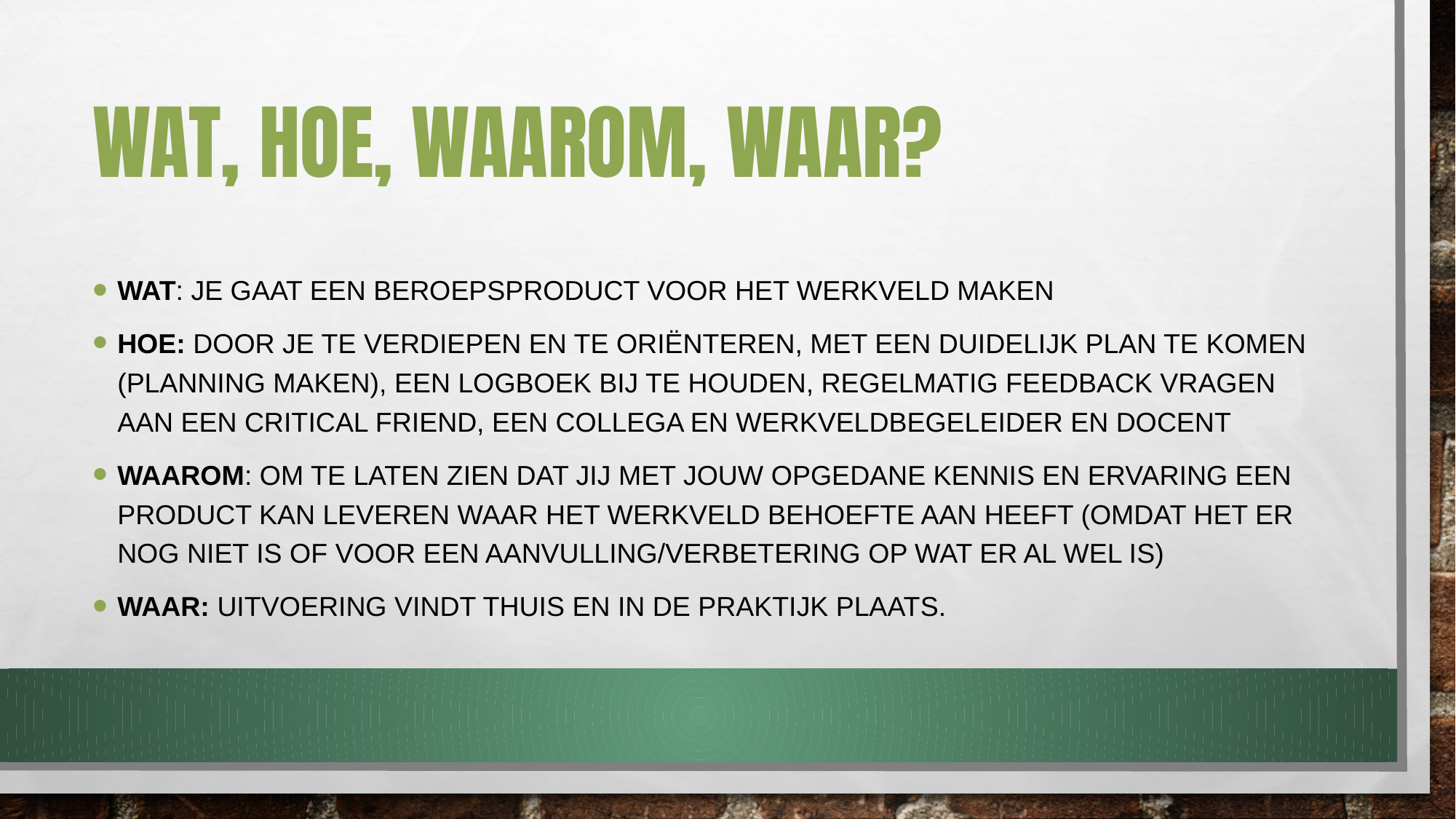

# Wat, hoe, waarom, waar?
Wat: Je gaat een beroepsproduct voor het werkveld maken
Hoe: Door je te verdiepen en te oriënteren, met een duidelijk plan te komen (planning maken), een logboek bij te houden, regelmatig feedback vragen aan een critical friend, een collega en werkveldbegeleider en docent
Waarom: Om te laten zien dat jij met jouw opgedane kennis en ervaring een product kan leveren waar het werkveld behoefte aan heeft (omdat het er nog niet is of voor een aanvulling/verbetering op wat er al wel is)
Waar: Uitvoering vindt thuis en in de praktijk plaats.